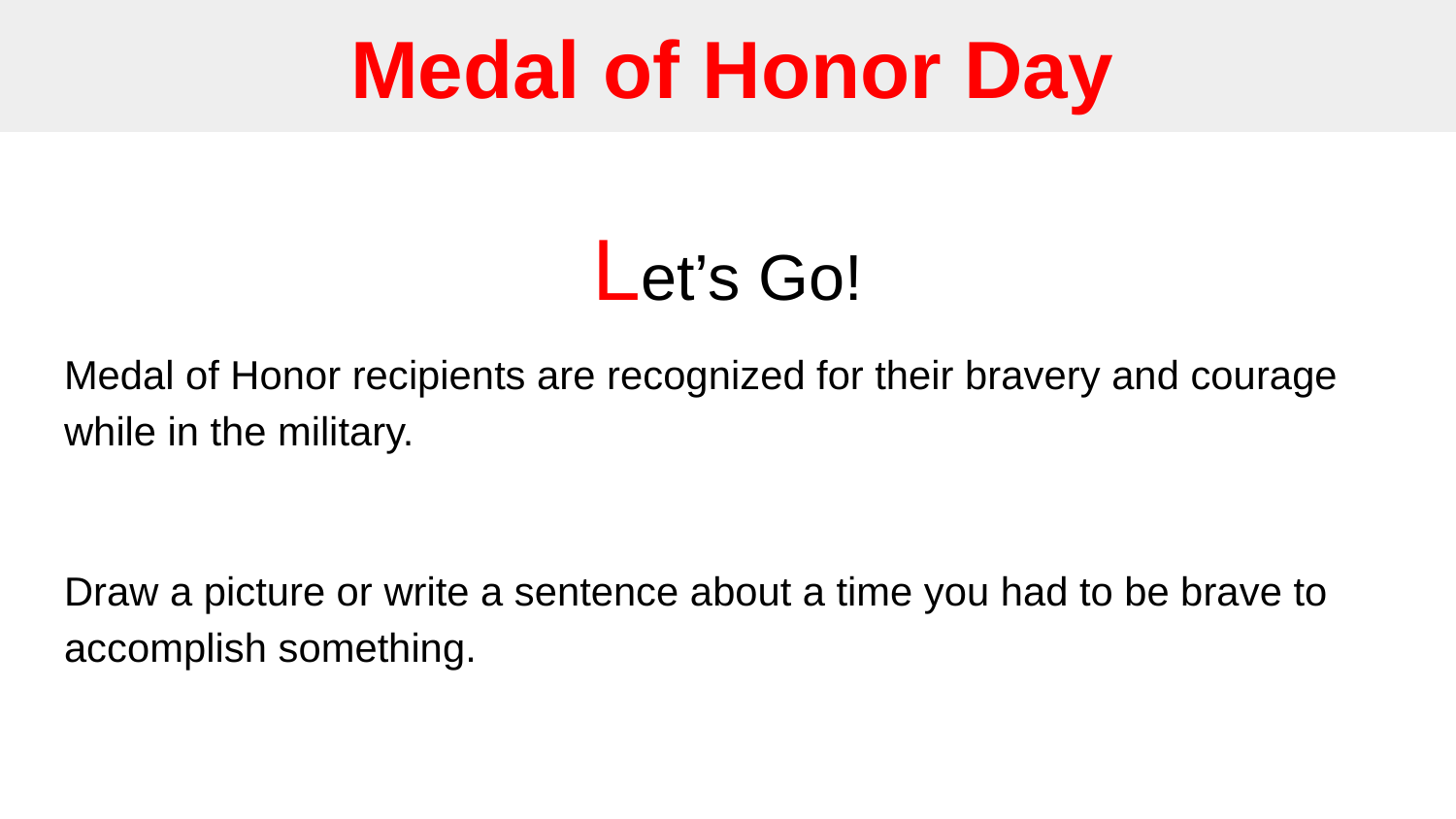

# Medal of Honor Day
Let’s Go!
Medal of Honor recipients are recognized for their bravery and courage while in the military.

Draw a picture or write a sentence about a time you had to be brave to accomplish something.